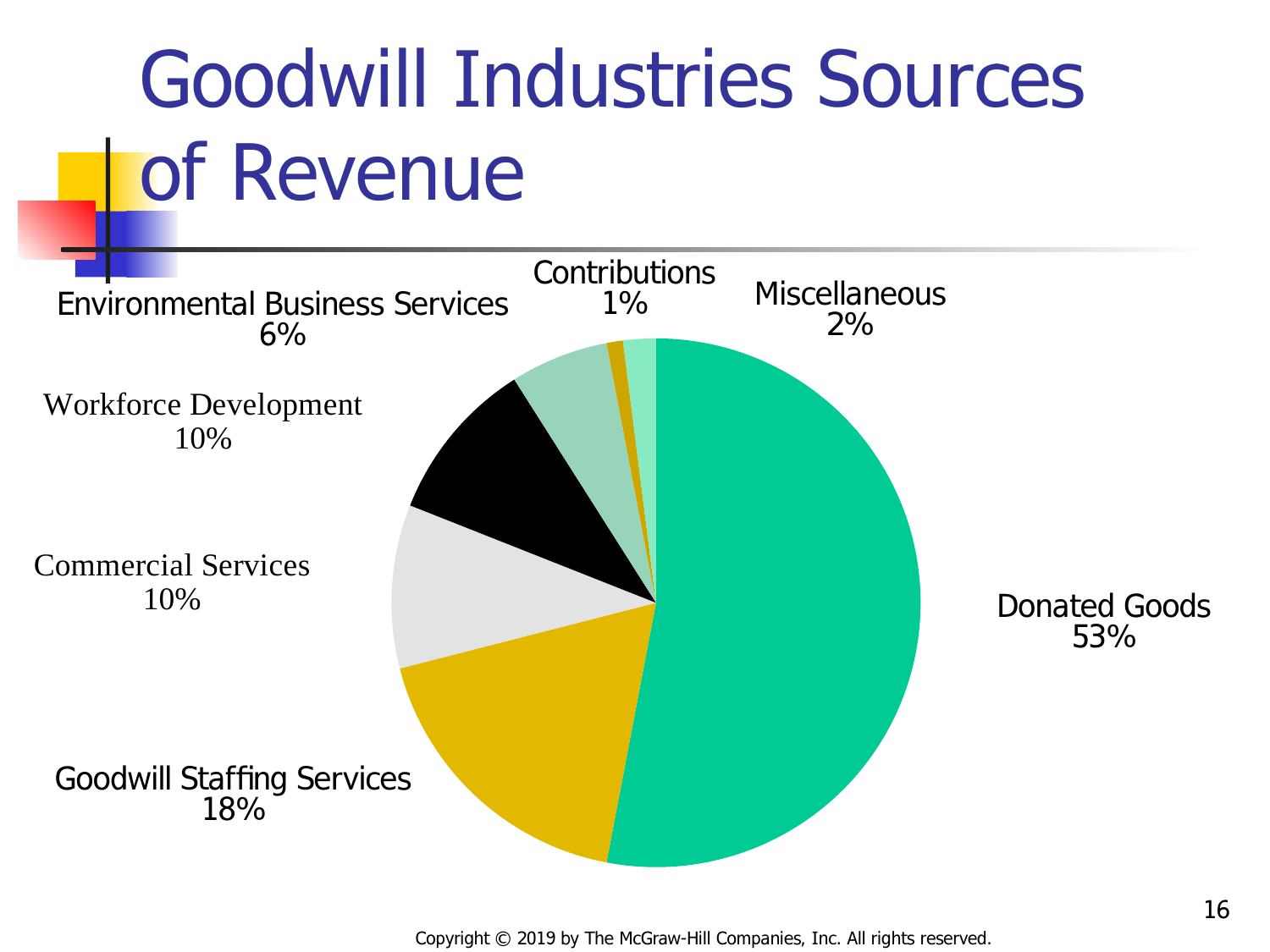

# Goodwill Industries Sources of Revenue

### Chart

| Category |  | Donated Goods Goodwill Stafing Services Commercial Services Workforce Development Environmnetal Business Services Contributions (public support) Miscellaneous |
|---|---|---|
16
Copyright © 2019 by The McGraw-Hill Companies, Inc. All rights reserved.